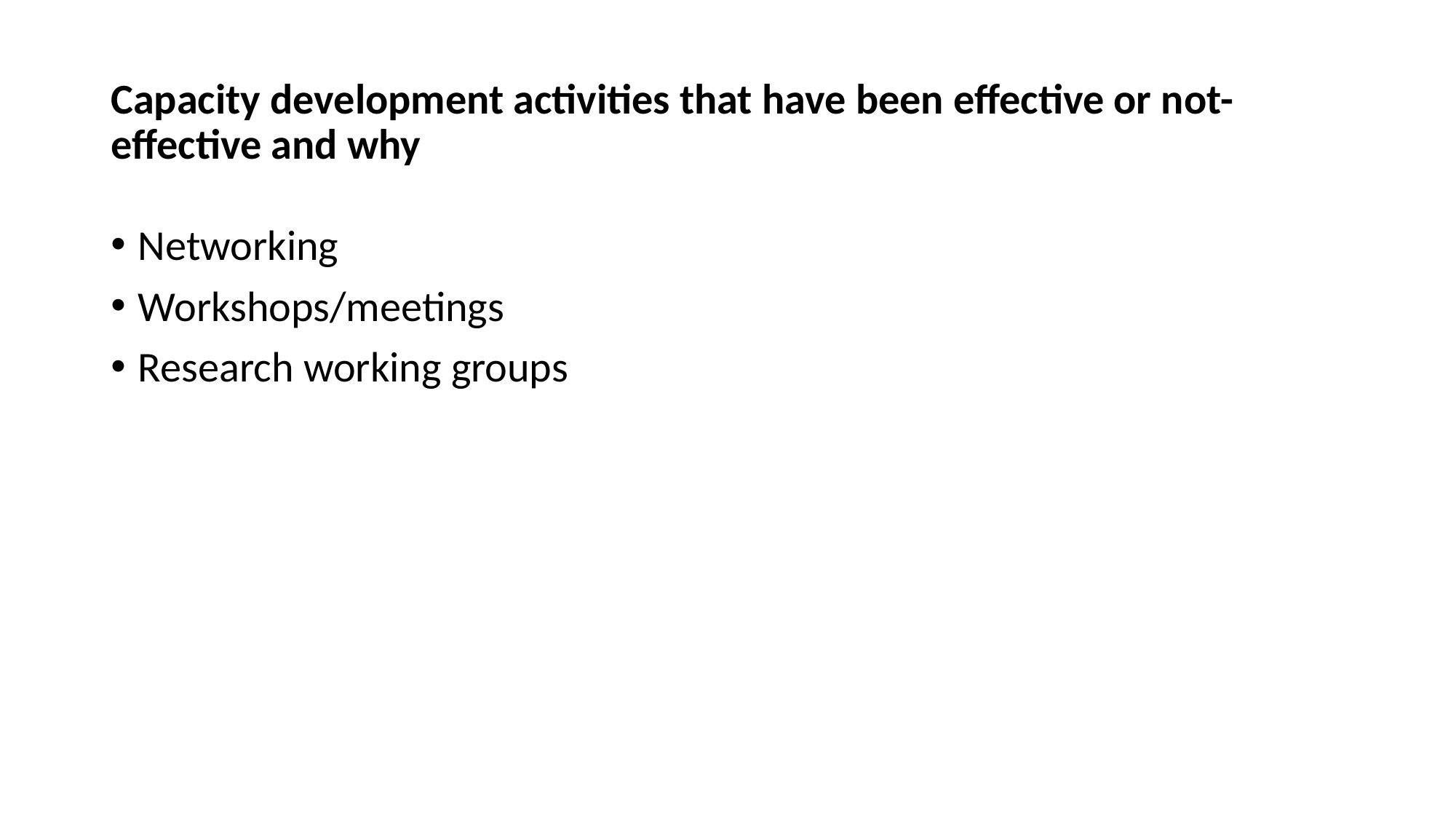

# Capacity development activities that have been effective or not-effective and why
Networking
Workshops/meetings
Research working groups